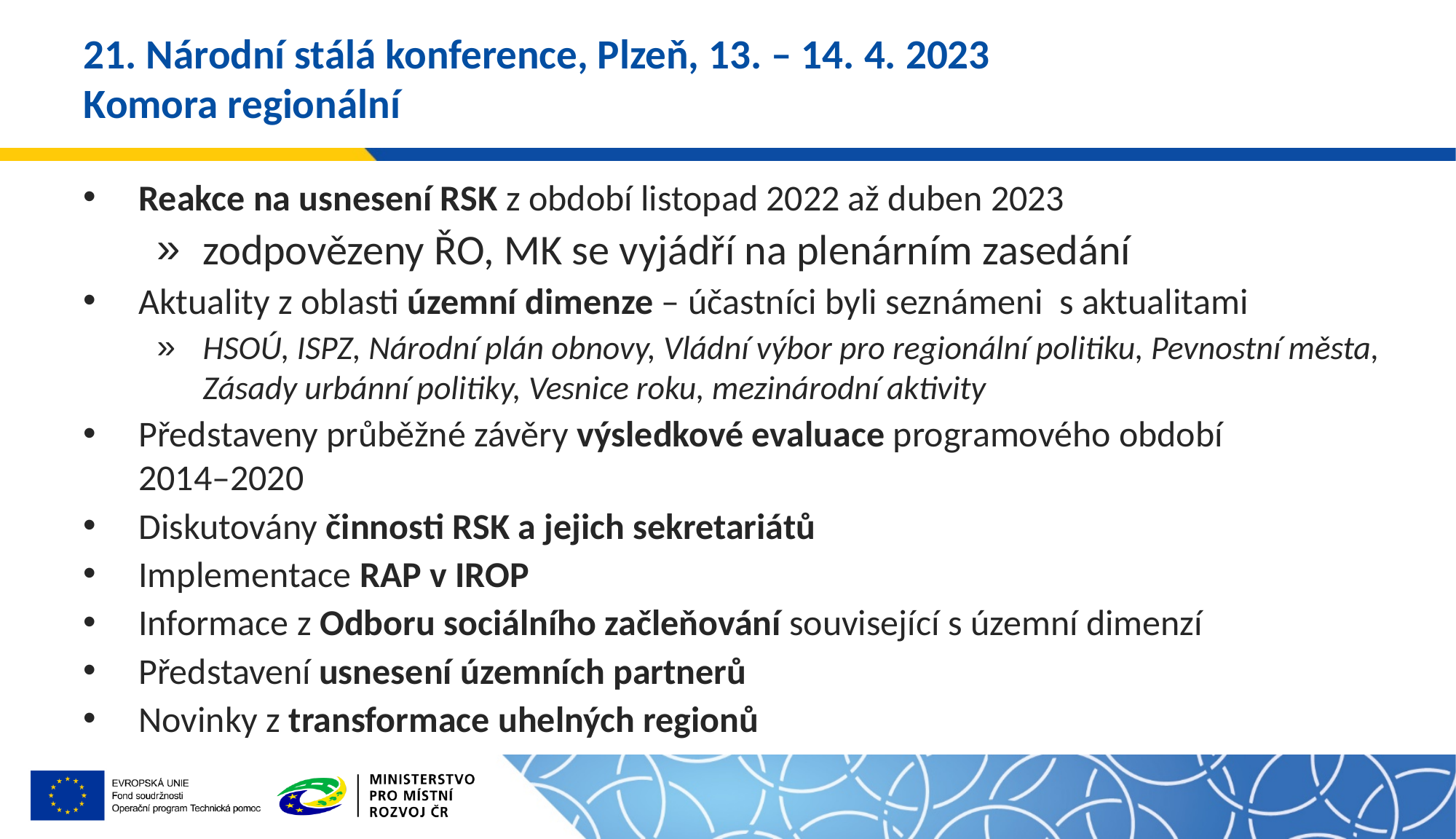

# 21. Národní stálá konference, Plzeň, 13. – 14. 4. 2023 Komora regionální
Reakce na usnesení RSK z období listopad 2022 až duben 2023
zodpovězeny ŘO, MK se vyjádří na plenárním zasedání
Aktuality z oblasti územní dimenze – účastníci byli seznámeni  s aktualitami
HSOÚ, ISPZ, Národní plán obnovy, Vládní výbor pro regionální politiku, Pevnostní města, Zásady urbánní politiky, Vesnice roku, mezinárodní aktivity
Představeny průběžné závěry výsledkové evaluace programového období
2014–2020
Diskutovány činnosti RSK a jejich sekretariátů
Implementace RAP v IROP
Informace z Odboru sociálního začleňování související s územní dimenzí
Představení usnesení územních partnerů
Novinky z transformace uhelných regionů